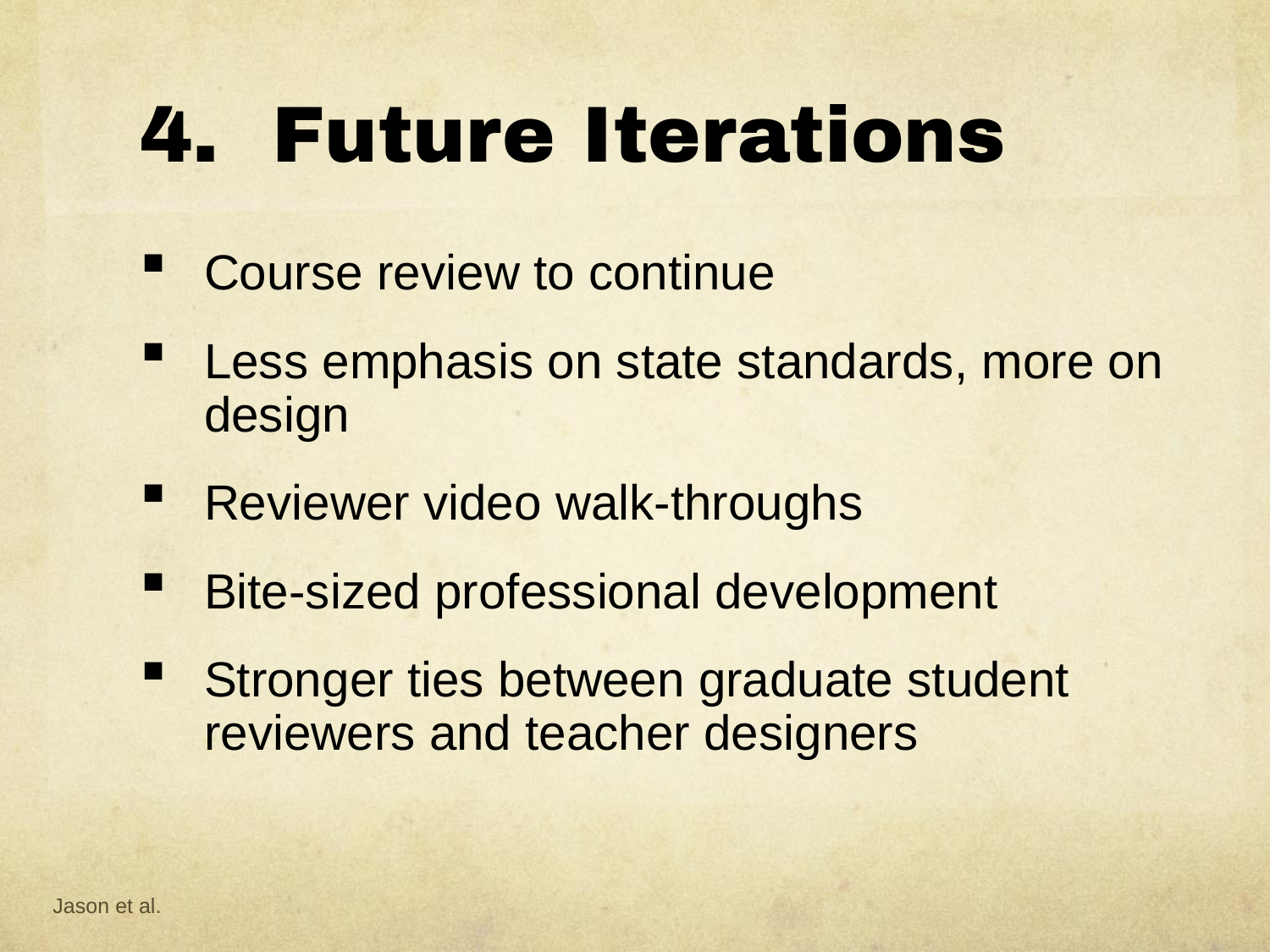

# 4.  Future Iterations
Course review to continue
Less emphasis on state standards, more on design
Reviewer video walk-throughs
Bite-sized professional development
Stronger ties between graduate student reviewers and teacher designers

Jason et al.